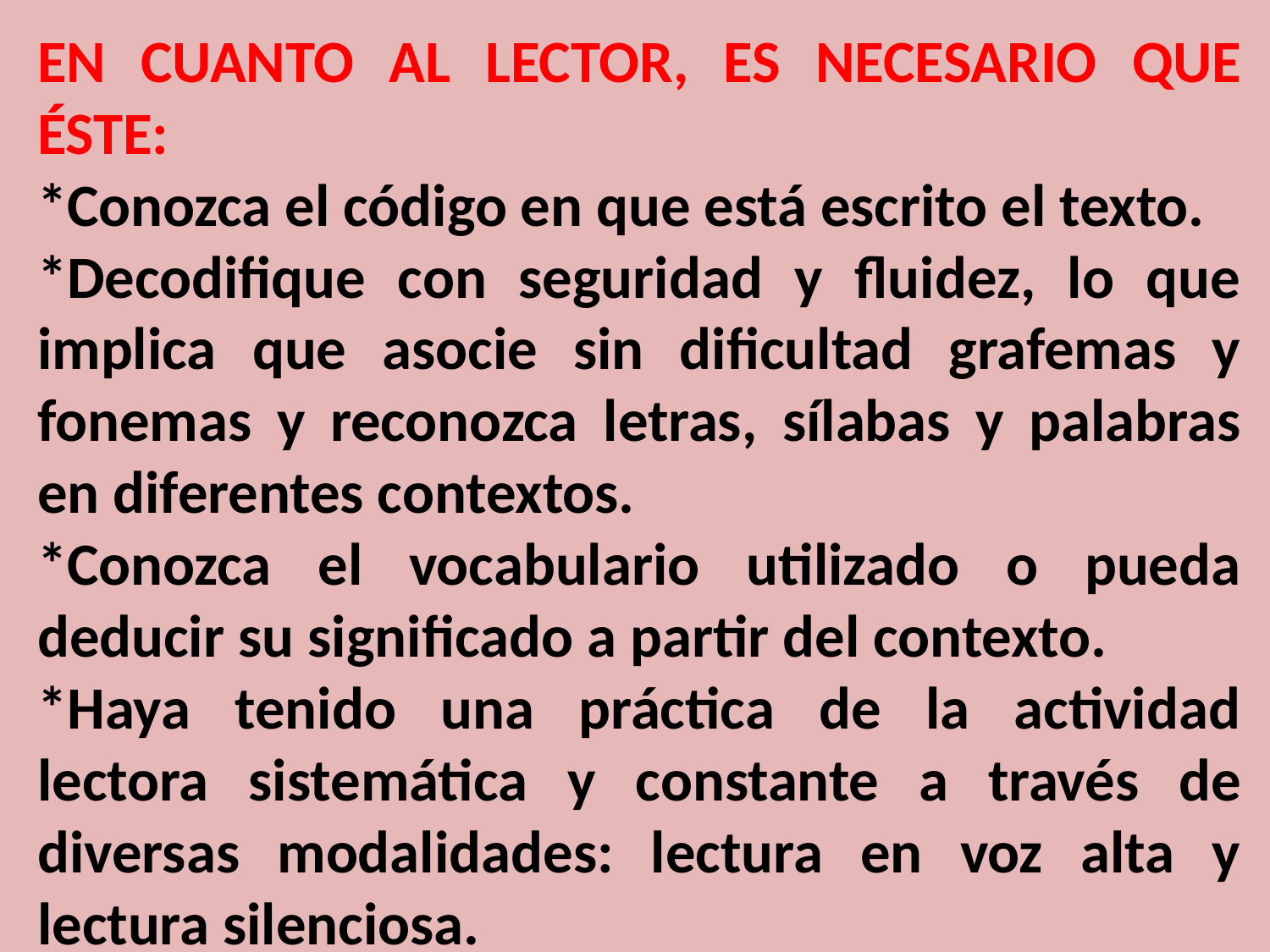

EN CUANTO AL LECTOR, ES NECESARIO QUE ÉSTE:
*Conozca el código en que está escrito el texto.
*Decodifique con seguridad y fluidez, lo que implica que asocie sin dificultad grafemas y fonemas y reconozca letras, sílabas y palabras en diferentes contextos.
*Conozca el vocabulario utilizado o pueda deducir su significado a partir del contexto.
*Haya tenido una práctica de la actividad lectora sistemática y constante a través de diversas modalidades: lectura en voz alta y lectura silenciosa.